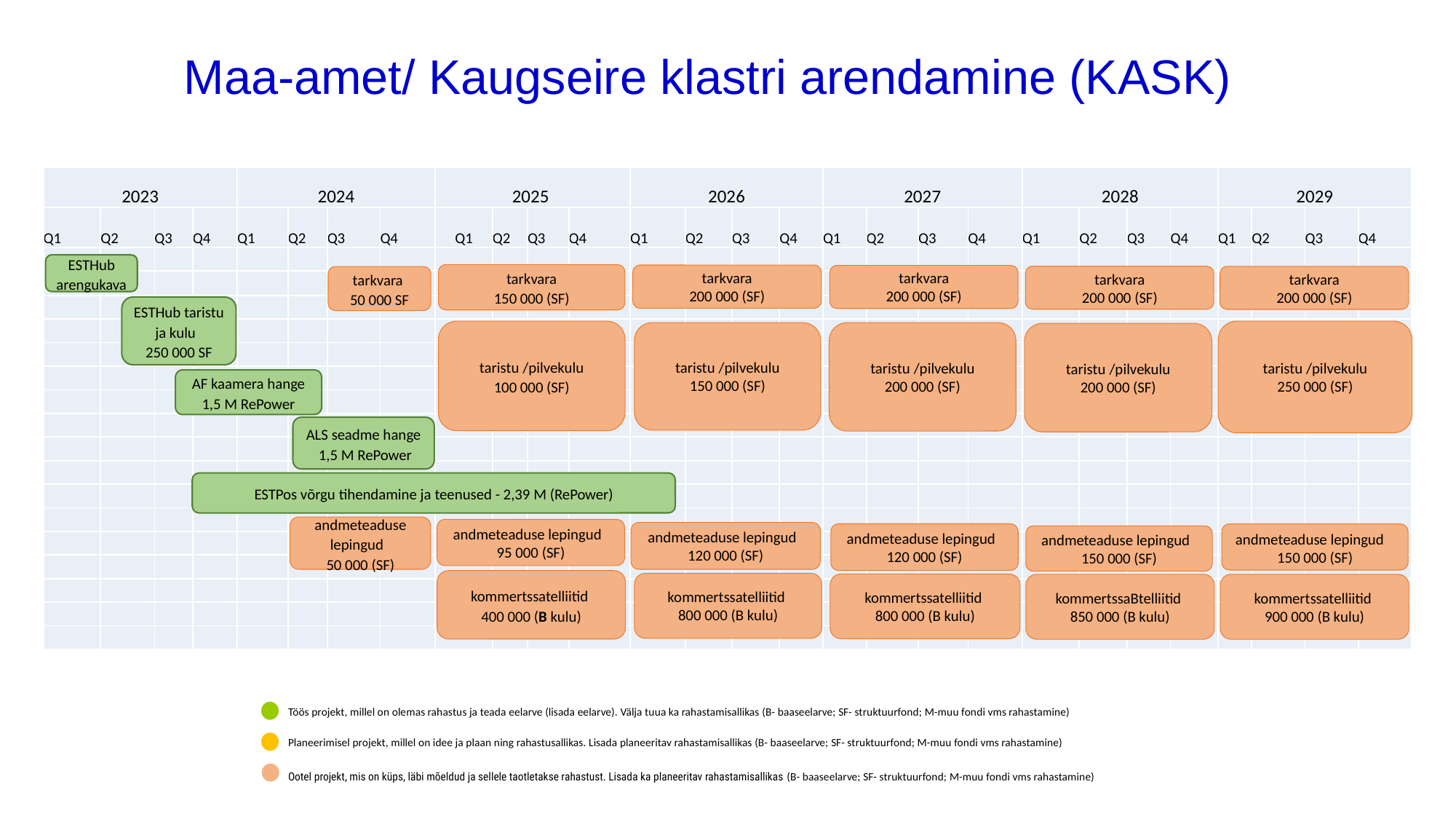

Maa-amet/ Kaugseire klastri arendamine (KASK)
| 2023 |  |  |  | 2024 |  |  |  | 2025 |  |  |  | 2026 |  |  |  | 2027 |  |  |  | 2028 |  |  |  | 2029 |  |  |  |
| --- | --- | --- | --- | --- | --- | --- | --- | --- | --- | --- | --- | --- | --- | --- | --- | --- | --- | --- | --- | --- | --- | --- | --- | --- | --- | --- | --- |
| Q1 | Q2 | Q3 | Q4 | Q1 | Q2 | Q3 | Q4 | Q1 | Q2 | Q3 | Q4 | Q1 | Q2 | Q3 | Q4 | Q1 | Q2 | Q3 | Q4 | Q1 | Q2 | Q3 | Q4 | Q1 | Q2 | Q3 | Q4 |
|  |  |  |  |  |  |  |  |  |  |  |  |  |  |  |  |  |  |  |  |  |  |  |  |  |  |  |  |
|  |  |  |  |  |  |  |  |  |  |  |  |  |  |  |  |  |  |  |  |  |  |  |  |  |  |  |  |
|  |  |  |  |  |  |  |  |  |  |  |  |  |  |  |  |  |  |  |  |  |  |  |  |  |  |  |  |
|  |  |  |  |  |  |  |  |  |  |  |  |  |  |  |  |  |  |  |  |  |  |  |  |  |  |  |  |
|  |  |  |  |  |  |  |  |  |  |  |  |  |  |  |  |  |  |  |  |  |  |  |  |  |  |  |  |
|  |  |  |  |  |  |  |  |  |  |  |  |  |  |  |  |  |  |  |  |  |  |  |  |  |  |  |  |
|  |  |  |  |  |  |  |  |  |  |  |  |  |  |  |  |  |  |  |  |  |  |  |  |  |  |  |  |
|  |  |  |  |  |  |  |  |  |  |  |  |  |  |  |  |  |  |  |  |  |  |  |  |  |  |  |  |
|  |  |  |  |  |  |  |  |  |  |  |  |  |  |  |  |  |  |  |  |  |  |  |  |  |  |  |  |
|  |  |  |  |  |  |  |  |  |  |  |  |  |  |  |  |  |  |  |  |  |  |  |  |  |  |  |  |
|  |  |  |  |  |  |  |  |  |  |  |  |  |  |  |  |  |  |  |  |  |  |  |  |  |  |  |  |
|  |  |  |  |  |  |  |  |  |  |  |  |  |  |  |  |  |  |  |  |  |  |  |  |  |  |  |  |
|  |  |  |  |  |  |  |  |  |  |  |  |  |  |  |  |  |  |  |  |  |  |  |  |  |  |  |  |
|  |  |  |  |  |  |  |  |  |  |  |  |  |  |  |  |  |  |  |  |  |  |  |  |  |  |  |  |
|  |  |  |  |  |  |  |  |  |  |  |  |  |  |  |  |  |  |  |  |  |  |  |  |  |  |  |  |
|  |  |  |  |  |  |  |  |  |  |  |  |  |  |  |  |  |  |  |  |  |  |  |  |  |  |  |  |
|  |  |  |  |  |  |  |  |  |  |  |  |  |  |  |  |  |  |  |  |  |  |  |  |  |  |  |  |
ESTHub arengukava
tarkvara
150 000 (SF)
tarkvara
200 000 (SF)
tarkvara
200 000 (SF)
tarkvara
200 000 (SF)
tarkvara
200 000 (SF)
tarkvara
50 000 SF
ESTHub taristu ja kulu
250 000 SF
taristu /pilvekulu
100 000 (SF)
taristu /pilvekulu
250 000 (SF)
taristu /pilvekulu
150 000 (SF)
taristu /pilvekulu
200 000 (SF)
taristu /pilvekulu
200 000 (SF)
AF kaamera hange
1,5 M RePower
ALS seadme hange
 1,5 M RePower
ESTPos võrgu tihendamine ja teenused - 2,39 M (RePower)
andmeteaduse lepingud
50 000 (SF)
andmeteaduse lepingud
95 000 (SF)
andmeteaduse lepingud
120 000 (SF)
andmeteaduse lepingud
120 000 (SF)
andmeteaduse lepingud
150 000 (SF)
andmeteaduse lepingud
150 000 (SF)
kommertssatelliitid
400 000 (B kulu)
kommertssatelliitid
800 000 (B kulu)
kommertssatelliitid
800 000 (B kulu)
kommertssaBtelliitid
850 000 (B kulu)
kommertssatelliitid
900 000 (B kulu)

Töös projekt, millel on olemas rahastus ja teada eelarve (lisada eelarve). Välja tuua ka rahastamisallikas (B- baaseelarve; SF- struktuurfond; M-muu fondi vms rahastamine)

Planeerimisel projekt, millel on idee ja plaan ning rahastusallikas. Lisada planeeritav rahastamisallikas (B- baaseelarve; SF- struktuurfond; M-muu fondi vms rahastamine)

Ootel projekt, mis on küps, läbi mõeldud ja sellele taotletakse rahastust. Lisada ka planeeritav rahastamisallikas (B- baaseelarve; SF- struktuurfond; M-muu fondi vms rahastamine)